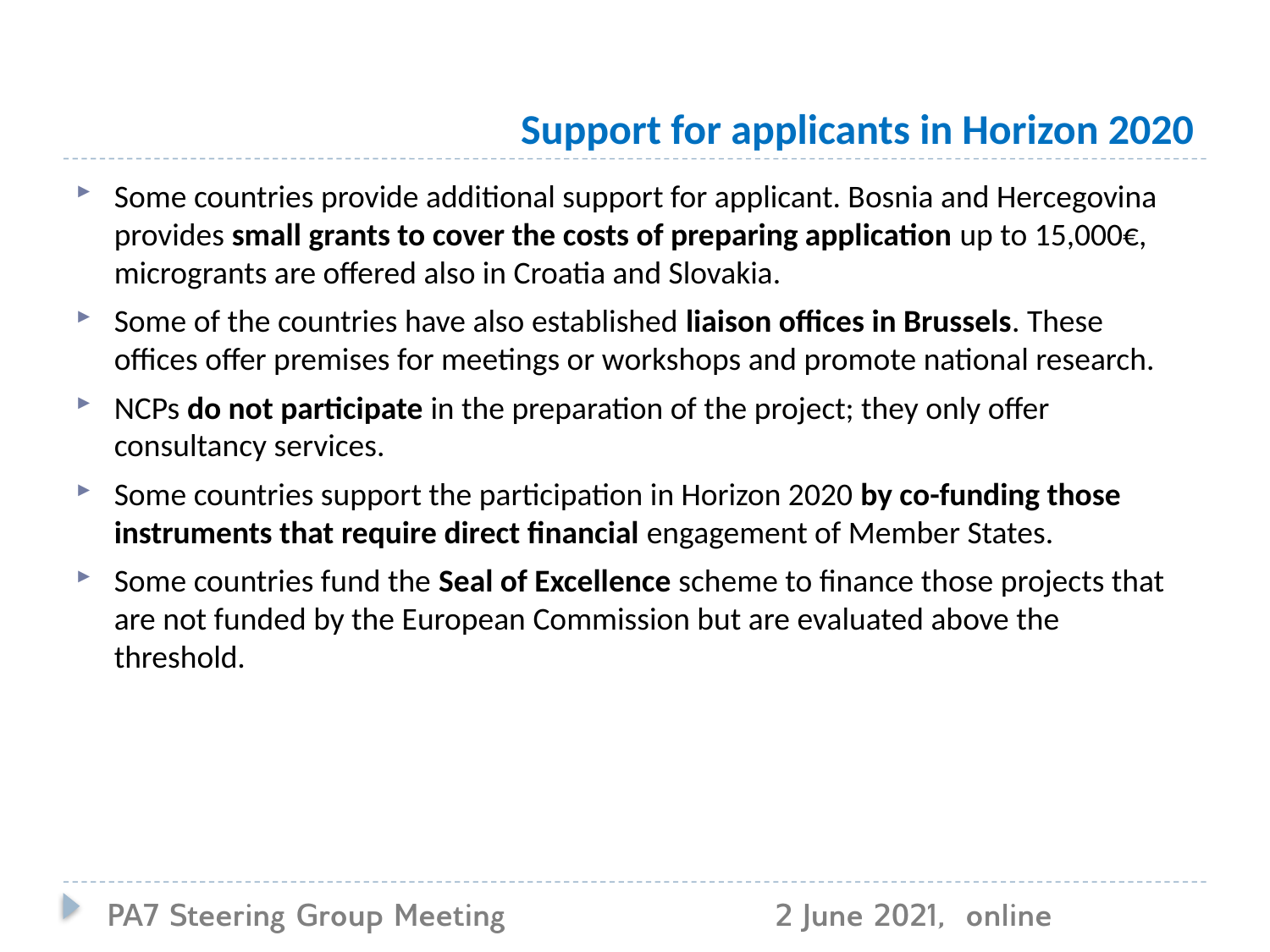

# Support for applicants in Horizon 2020
Some countries provide additional support for applicant. Bosnia and Hercegovina provides small grants to cover the costs of preparing application up to 15,000€, microgrants are offered also in Croatia and Slovakia.
Some of the countries have also established liaison offices in Brussels. These offices offer premises for meetings or workshops and promote national research.
NCPs do not participate in the preparation of the project; they only offer consultancy services.
Some countries support the participation in Horizon 2020 by co-funding those instruments that require direct financial engagement of Member States.
Some countries fund the Seal of Excellence scheme to finance those projects that are not funded by the European Commission but are evaluated above the threshold.

PA7 Steering Group Meeting                          2 June 2021,  online